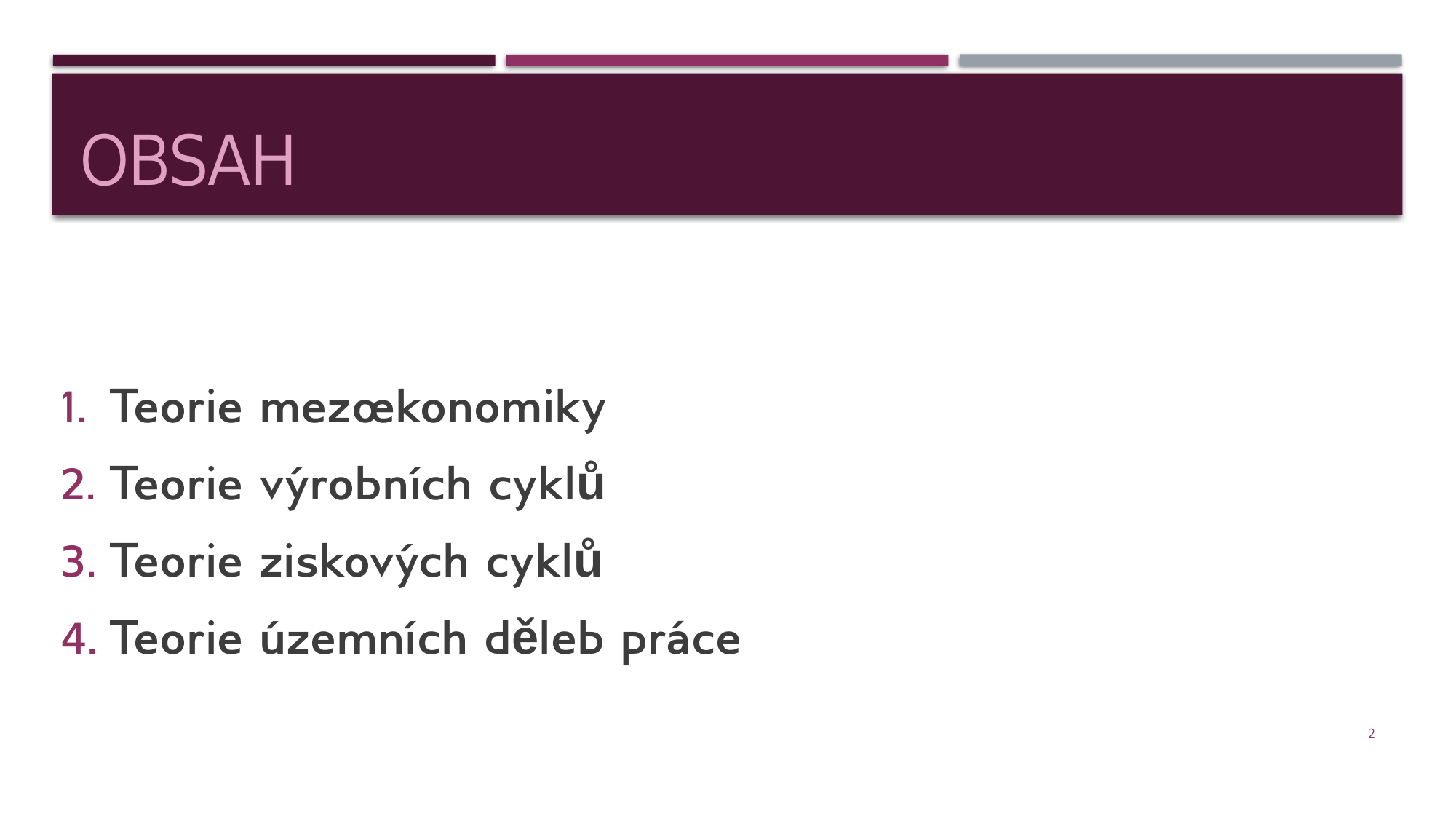

# Obsah
Teorie mezoekonomiky
Teorie výrobních cyklů
Teorie ziskových cyklů
Teorie územních děleb práce
2